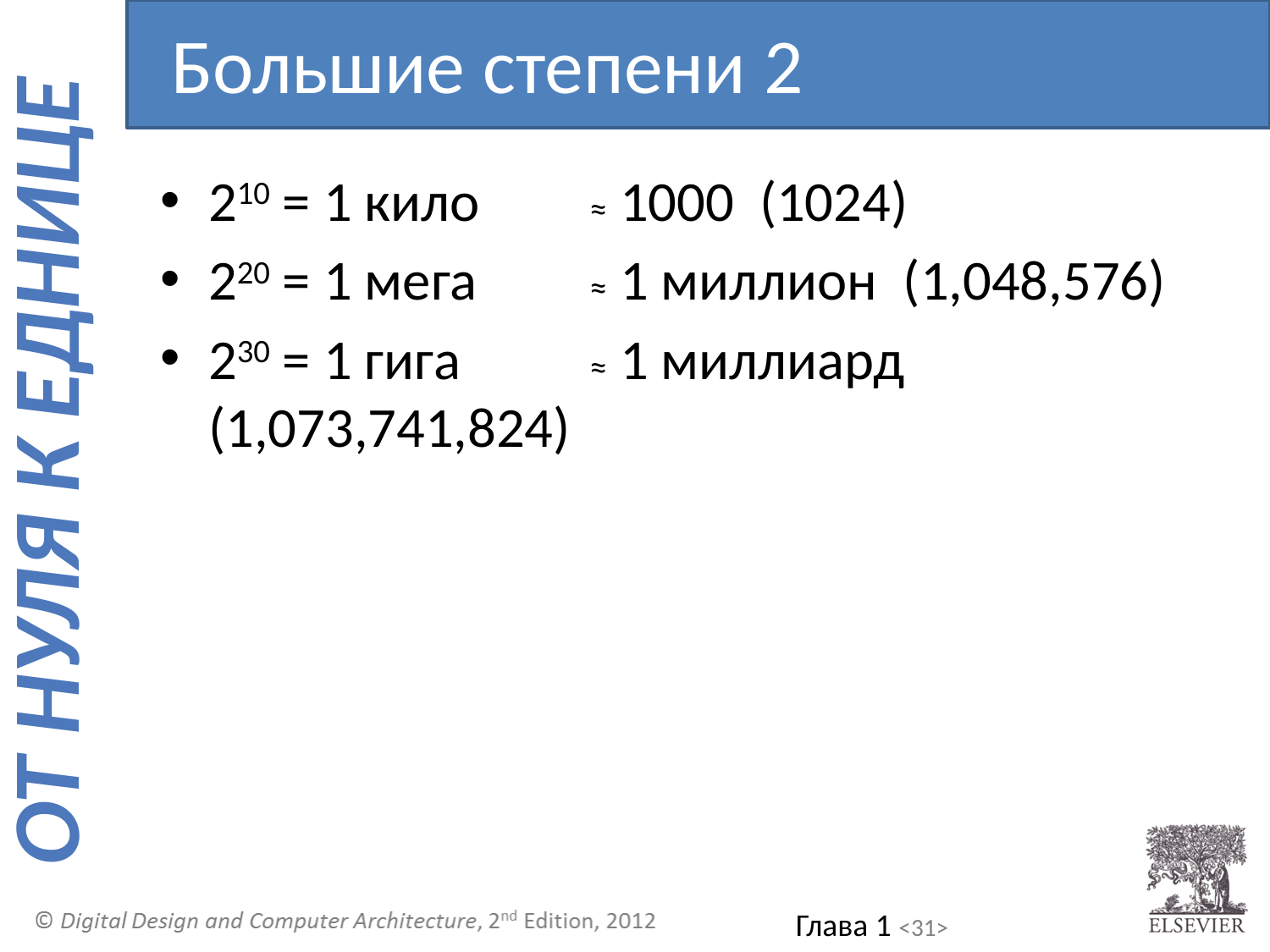

Большие степени 2

210 = 1 кило 	≈ 1000  (1024)
220 = 1 мега 	≈ 1 миллион  (1,048,576)
230 = 1 гига 	≈ 1 миллиард (1,073,741,824)